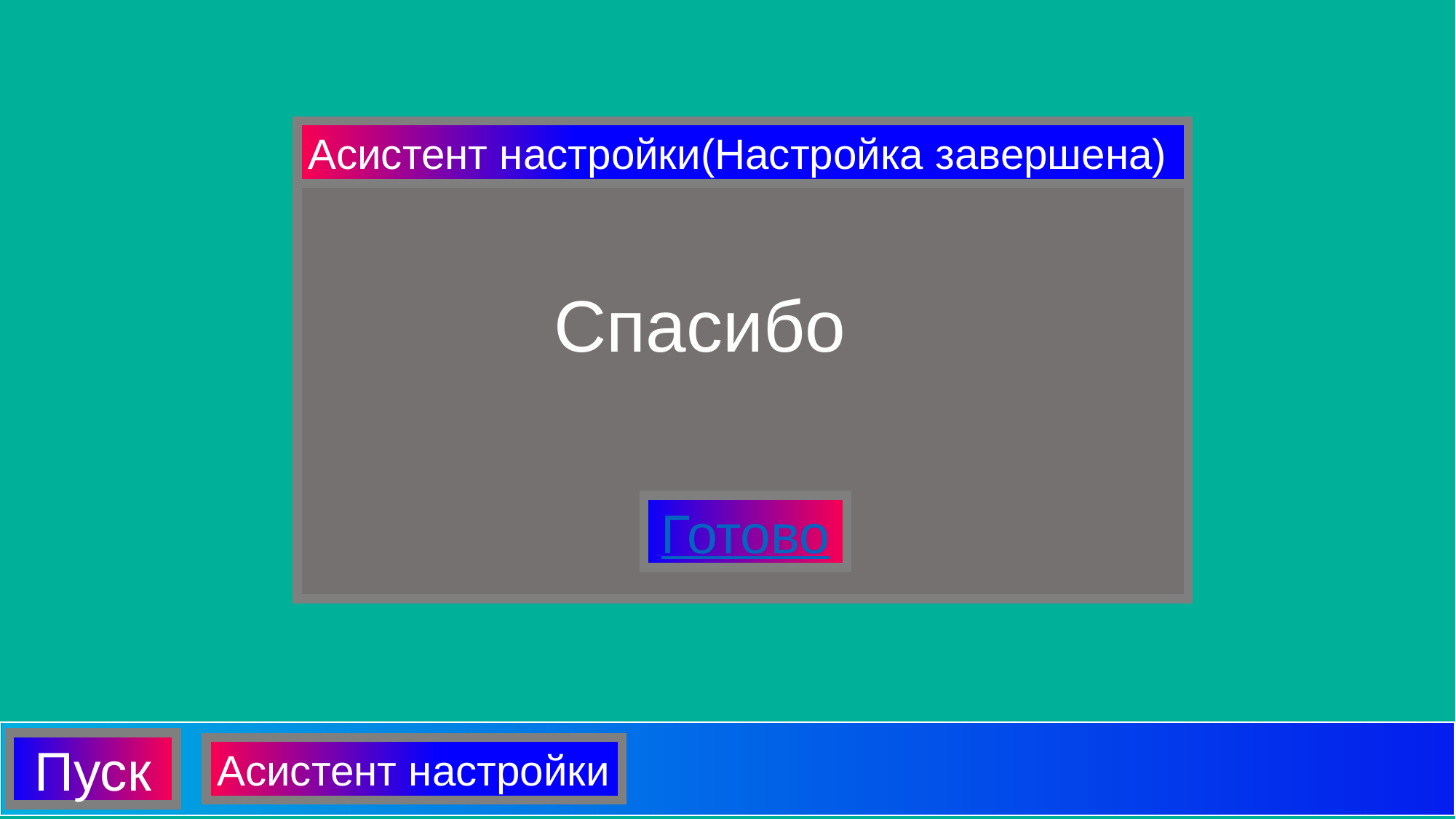

Асистент настройки(Настройка завершена)
Спасибо
Готово

Пуск
Асистент настройки